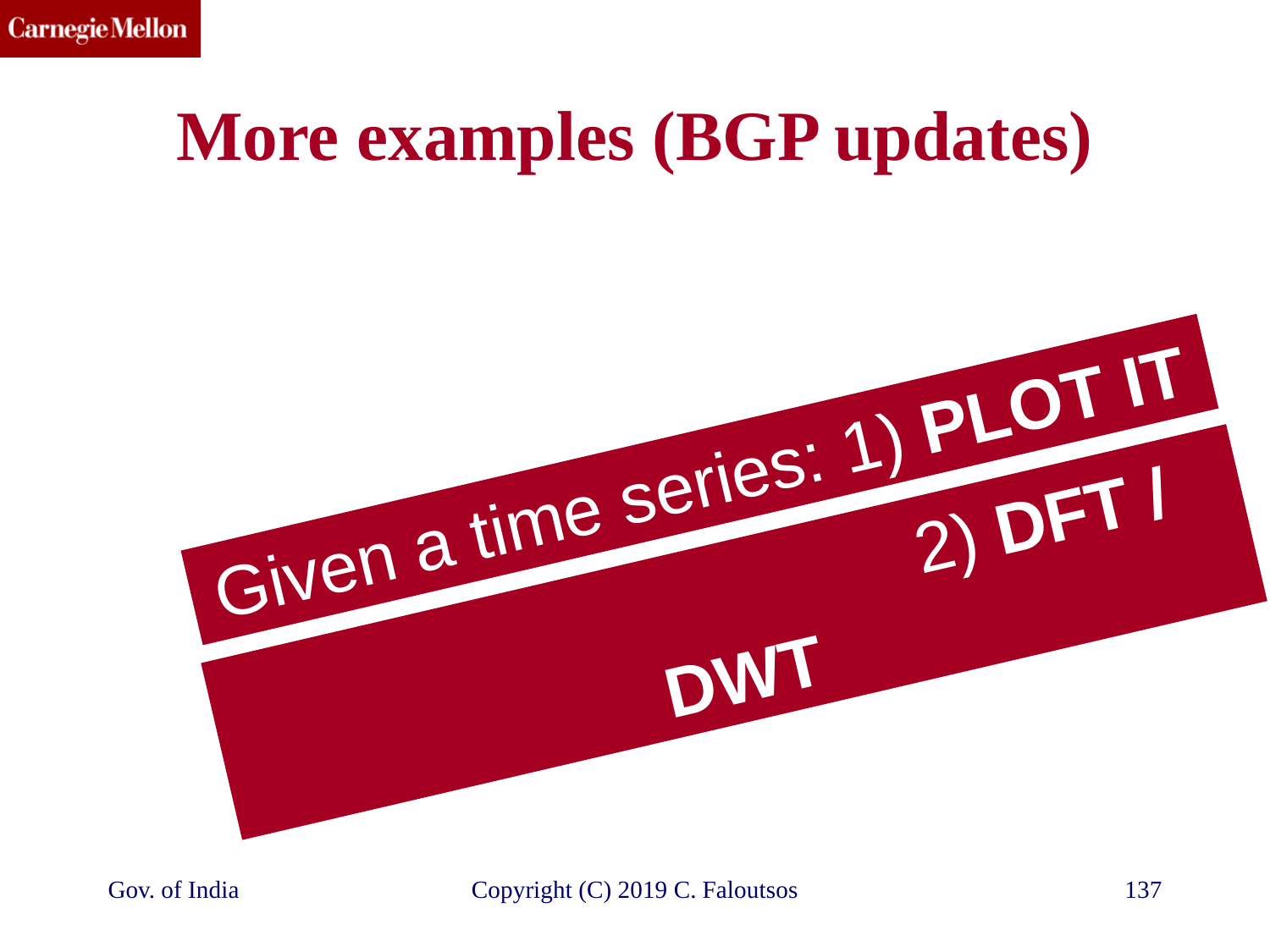

# More examples (BGP updates)

Given a time series: 1) PLOT IT
                                 2) DFT / DWT
Gov. of India
Copyright (C) 2019 C. Faloutsos
137